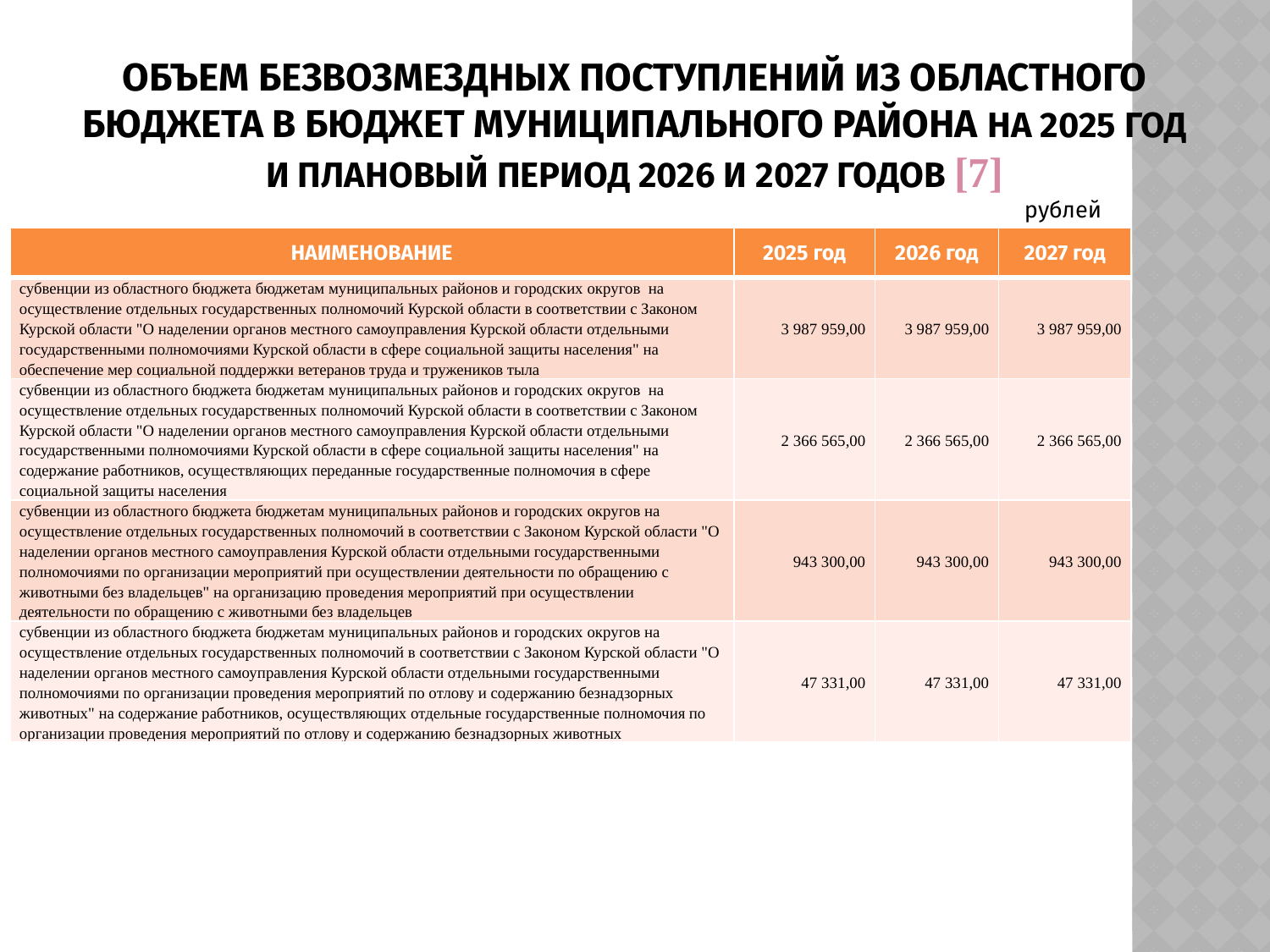

# ОБЪЕМ БЕЗВОЗМЕЗДНЫХ ПОСТУПЛЕНИЙ ИЗ ОБЛАСТНОГО БЮДЖЕТА В БЮДЖЕТ МУНИЦИПАЛЬНОГО РАЙОНА НА 2025 ГОД И ПЛАНОВЫЙ ПЕРИОД 2026 И 2027 ГОДОВ [7]
рублей
| НАИМЕНОВАНИЕ | 2025 год | 2026 год | 2027 год |
| --- | --- | --- | --- |
| субвенции из областного бюджета бюджетам муниципальных районов и городских округов на осуществление отдельных государственных полномочий Курской области в соответствии с Законом Курской области "О наделении органов местного самоуправления Курской области отдельными государственными полномочиями Курской области в сфере социальной защиты населения" на обеспечение мер социальной поддержки ветеранов труда и тружеников тыла | 3 987 959,00 | 3 987 959,00 | 3 987 959,00 |
| субвенции из областного бюджета бюджетам муниципальных районов и городских округов на осуществление отдельных государственных полномочий Курской области в соответствии с Законом Курской области "О наделении органов местного самоуправления Курской области отдельными государственными полномочиями Курской области в сфере социальной защиты населения" на содержание работников, осуществляющих переданные государственные полномочия в сфере социальной защиты населения | 2 366 565,00 | 2 366 565,00 | 2 366 565,00 |
| субвенции из областного бюджета бюджетам муниципальных районов и городских округов на осуществление отдельных государственных полномочий в соответствии с Законом Курской области "О наделении органов местного самоуправления Курской области отдельными государственными полномочиями по организации мероприятий при осуществлении деятельности по обращению с животными без владельцев" на организацию проведения мероприятий при осуществлении деятельности по обращению с животными без владельцев | 943 300,00 | 943 300,00 | 943 300,00 |
| субвенции из областного бюджета бюджетам муниципальных районов и городских округов на осуществление отдельных государственных полномочий в соответствии с Законом Курской области "О наделении органов местного самоуправления Курской области отдельными государственными полномочиями по организации проведения мероприятий по отлову и содержанию безнадзорных животных" на содержание работников, осуществляющих отдельные государственные полномочия по организации проведения мероприятий по отлову и содержанию безнадзорных животных | 47 331,00 | 47 331,00 | 47 331,00 |